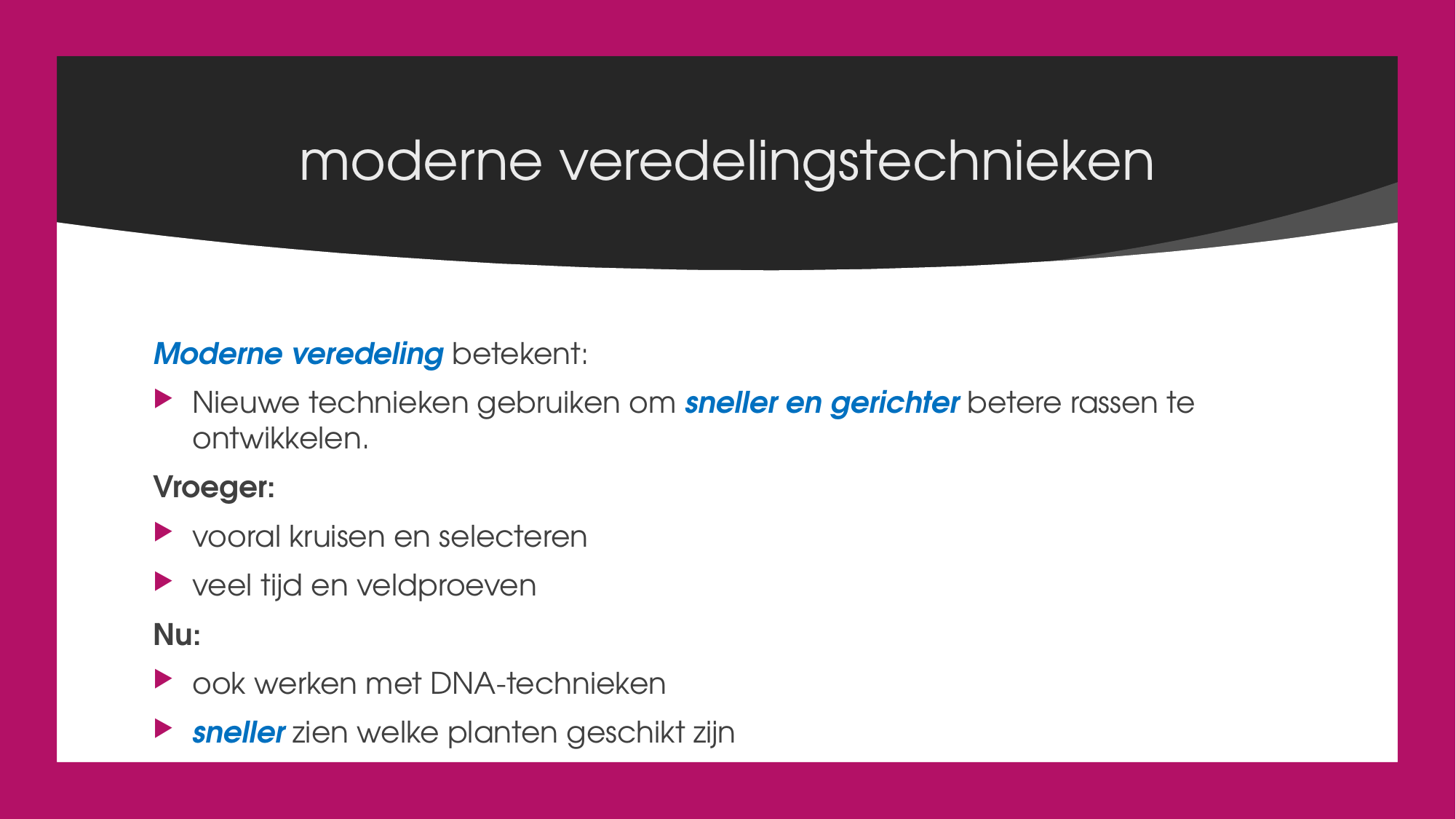

# moderne veredelingstechnieken

Moderne veredeling betekent:
Nieuwe technieken gebruiken om sneller en gerichter betere rassen te ontwikkelen.
Vroeger:
vooral kruisen en selecteren
veel tijd en veldproeven
Nu:
ook werken met DNA-technieken
sneller zien welke planten geschikt zijn